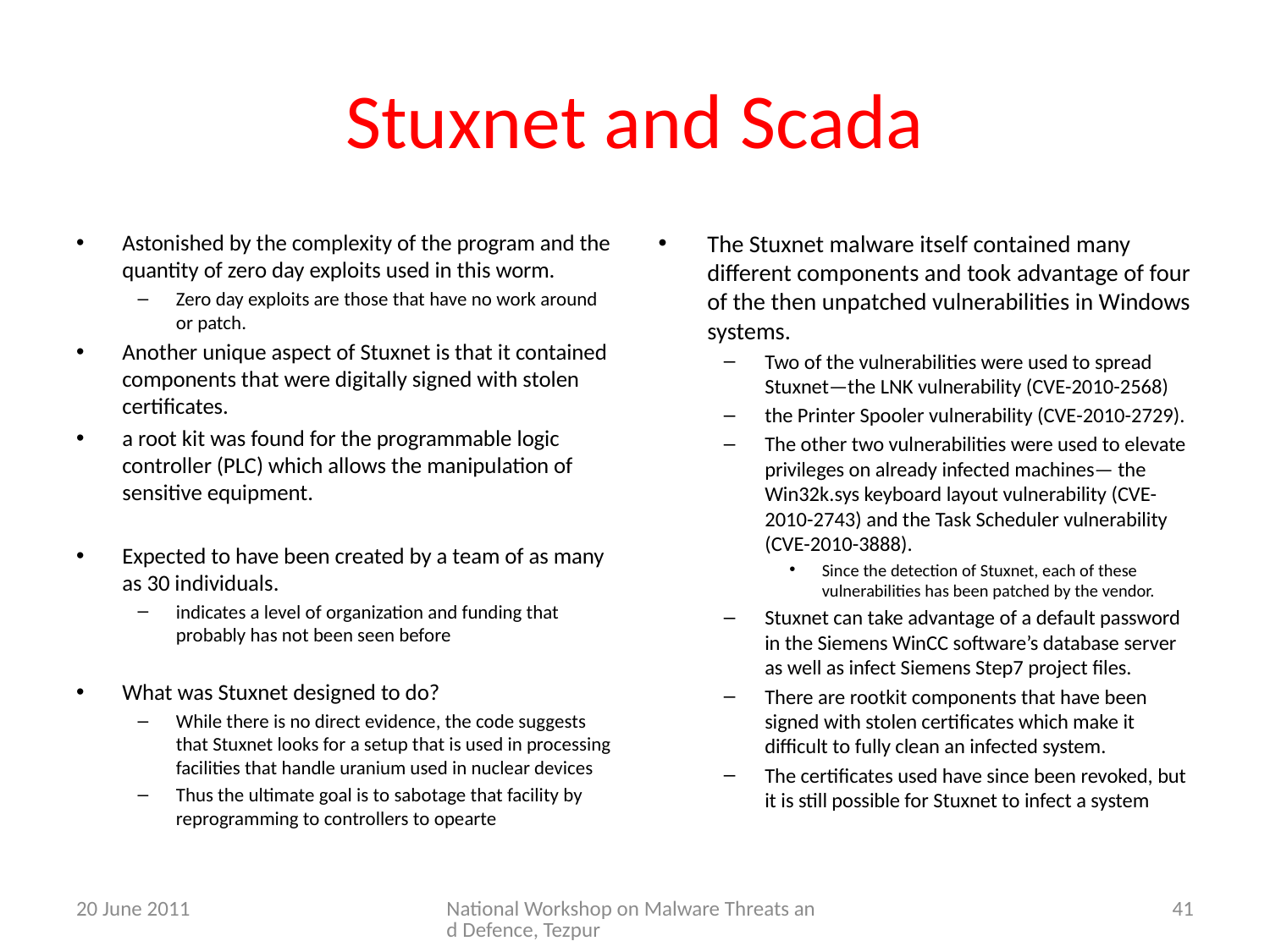

# Stuxnet and Scada
Astonished by the complexity of the program and the quantity of zero day exploits used in this worm.
Zero day exploits are those that have no work around or patch.
Another unique aspect of Stuxnet is that it contained components that were digitally signed with stolen certificates.
a root kit was found for the programmable logic controller (PLC) which allows the manipulation of sensitive equipment.

Expected to have been created by a team of as many as 30 individuals.
indicates a level of organization and funding that probably has not been seen before

What was Stuxnet designed to do?
While there is no direct evidence, the code suggests that Stuxnet looks for a setup that is used in processing facilities that handle uranium used in nuclear devices
Thus the ultimate goal is to sabotage that facility by reprogramming to controllers to opearte
The Stuxnet malware itself contained many different components and took advantage of four of the then unpatched vulnerabilities in Windows systems.
Two of the vulnerabilities were used to spread Stuxnet—the LNK vulnerability (CVE-2010-2568)
the Printer Spooler vulnerability (CVE-2010-2729).
The other two vulnerabilities were used to elevate privileges on already infected machines— the Win32k.sys keyboard layout vulnerability (CVE-2010-2743) and the Task Scheduler vulnerability (CVE-2010-3888).
Since the detection of Stuxnet, each of these vulnerabilities has been patched by the vendor.
Stuxnet can take advantage of a default password in the Siemens WinCC software’s database server as well as infect Siemens Step7 project files.
There are rootkit components that have been signed with stolen certificates which make it difficult to fully clean an infected system.
The certificates used have since been revoked, but it is still possible for Stuxnet to infect a system
20 June 2011
National Workshop on Malware Threats and Defence, Tezpur
41